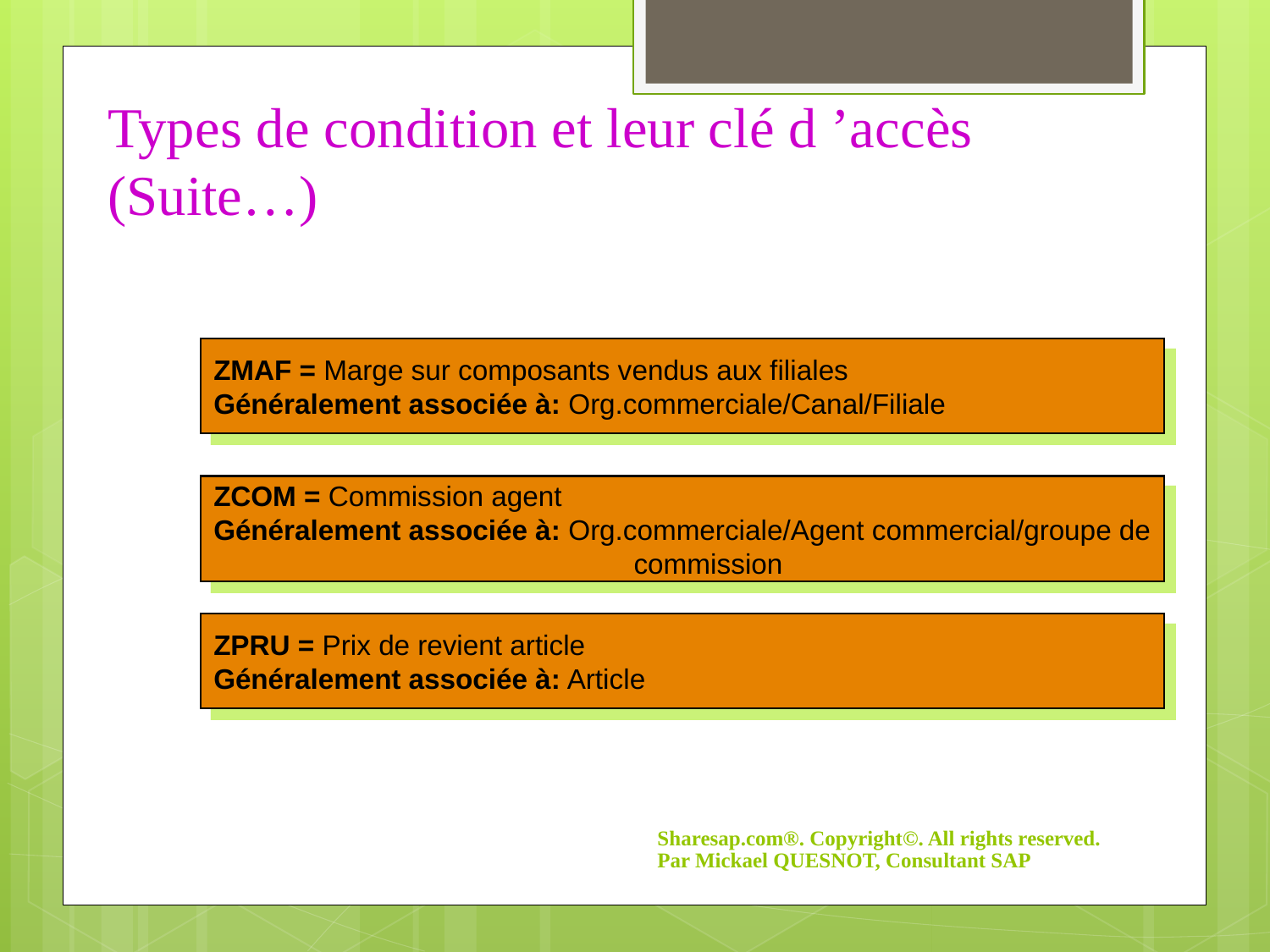

# Types de condition et leur clé d ’accès (Suite…)
ZMAF = Marge sur composants vendus aux filiales
Généralement associée à: Org.commerciale/Canal/Filiale
ZCOM = Commission agent
Généralement associée à: Org.commerciale/Agent commercial/groupe de
			     commission
ZPRU = Prix de revient article
Généralement associée à: Article
Sharesap.com®. Copyright©. All rights reserved. Par Mickael QUESNOT, Consultant SAP